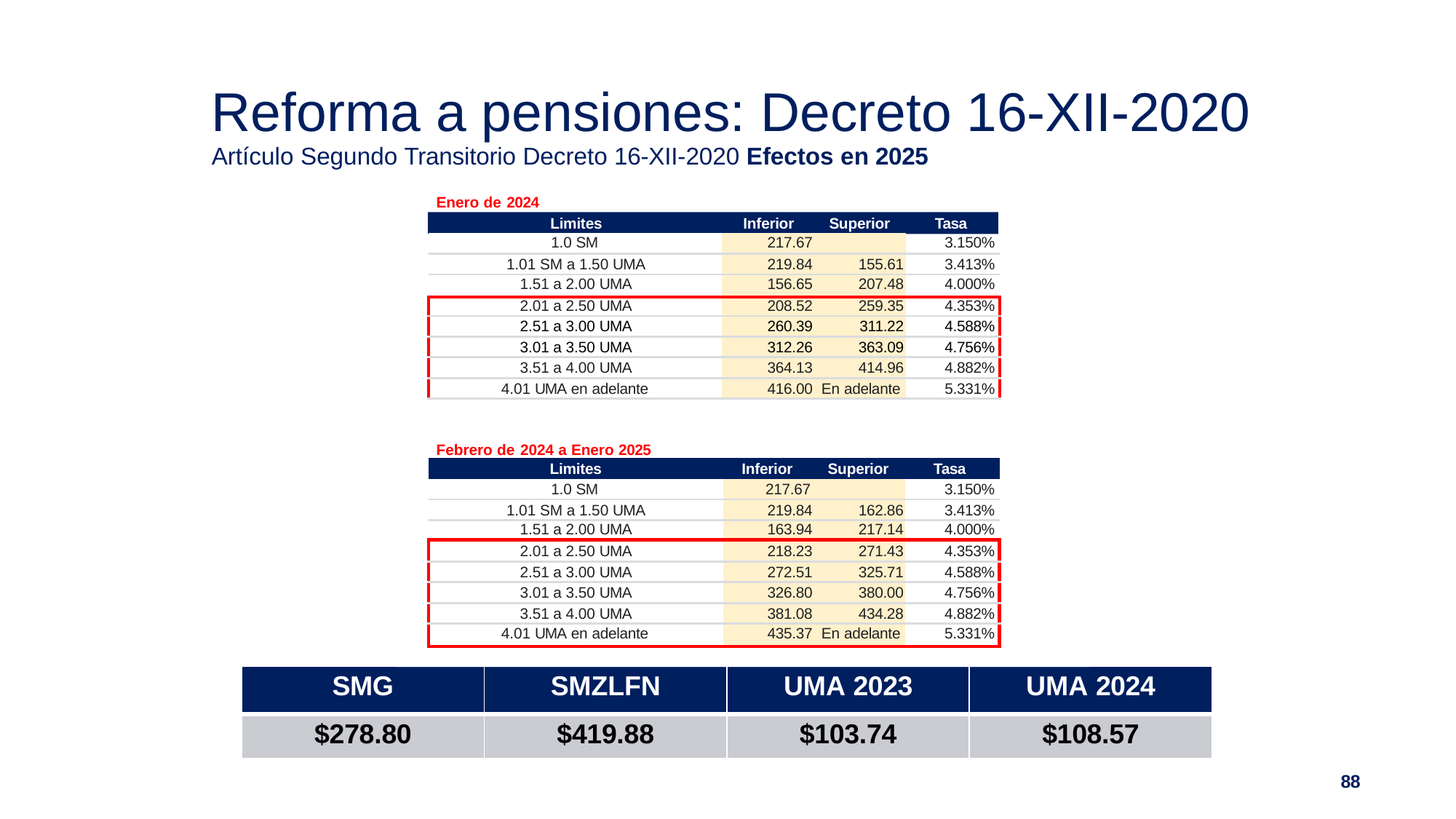

# Reforma a pensiones: Decreto 16-XII-2020
Artículo Segundo Transitorio Decreto 16-XII-2020 Efectos en 2025
Enero de 2024
Limites
Inferior
Superior
Tasa

| 1.0 SM | 217.67 |  | 3.150% |
| --- | --- | --- | --- |
| 1.01 SM a 1.50 UMA | 219.84 | 155.61 | 3.413% |
| 1.51 a 2.00 UMA | 156.65 | 207.48 | 4.000% |
| 2.01 a 2.50 UMA | 208.52 | 259.35 | 4.353% |
| 2.51 a 3.00 UMA | 260.39 | 311.22 | 4.588% |
| 3.01 a 3.50 UMA | 312.26 | 363.09 | 4.756% |
| 3.51 a 4.00 UMA | 364.13 | 414.96 | 4.882% |
| 4.01 UMA en adelante | 416.00 | En adelante | 5.331% |

Febrero de 2024 a Enero 2025
| Limites | Inferior | Superior | Tasa |
| --- | --- | --- | --- |
| 1.0 SM | 217.67 |  | 3.150% |
| 1.01 SM a 1.50 UMA | 219.84 | 162.86 | 3.413% |
| 1.51 a 2.00 UMA | 163.94 | 217.14 | 4.000% |
| 2.01 a 2.50 UMA | 218.23 | 271.43 | 4.353% |
| 2.51 a 3.00 UMA | 272.51 | 325.71 | 4.588% |
| 3.01 a 3.50 UMA | 326.80 | 380.00 | 4.756% |
| 3.51 a 4.00 UMA | 381.08 | 434.28 | 4.882% |
| 4.01 UMA en adelante | 435.37 | En adelante | 5.331% |

| SMG | SMZLFN | UMA 2023 | UMA 2024 |
| --- | --- | --- | --- |
| $278.80 | $419.88 | $103.74 | $108.57 |
88